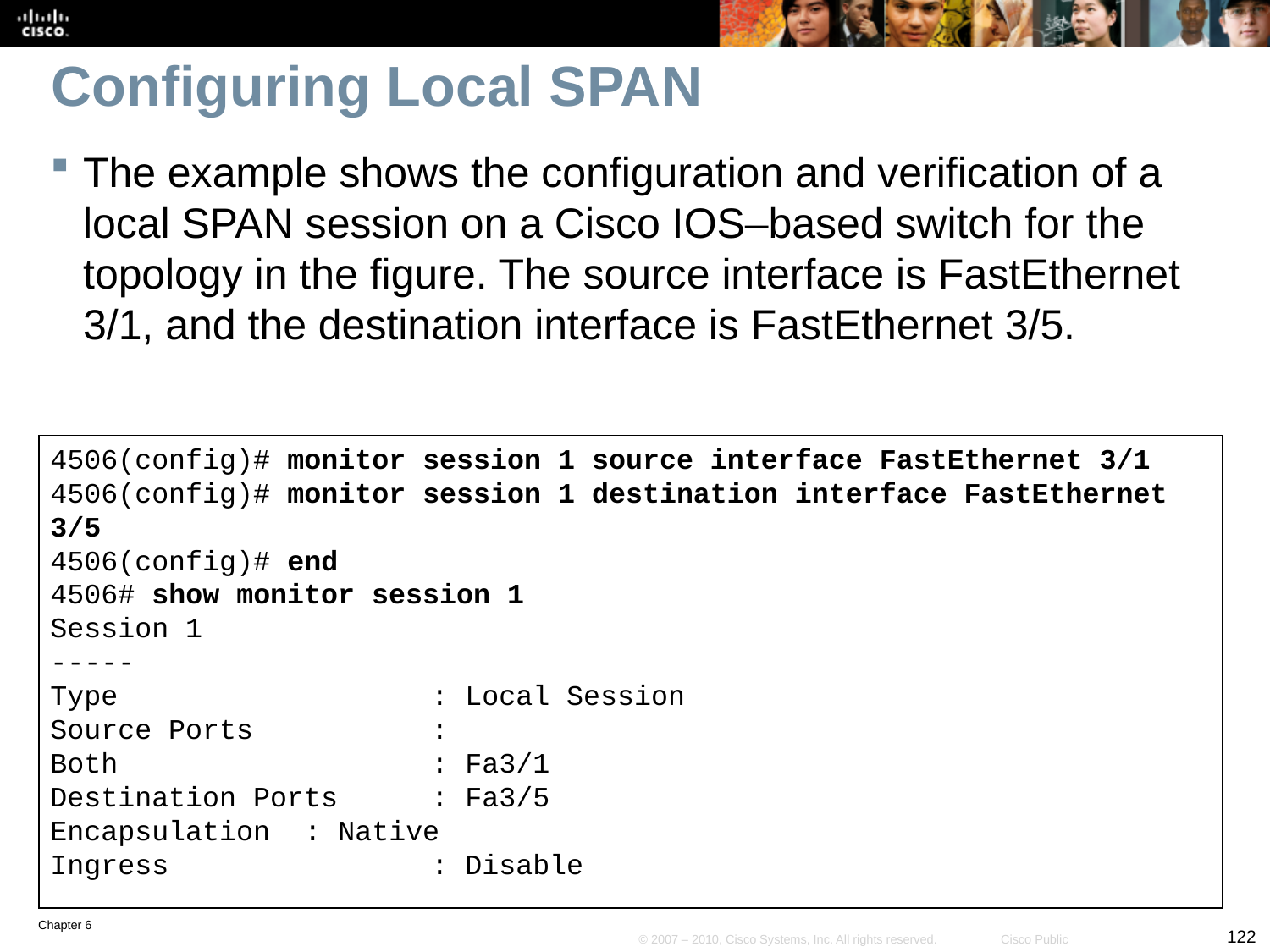

# Configuring Local SPAN
The example shows the configuration and verification of a local SPAN session on a Cisco IOS–based switch for the topology in the figure. The source interface is FastEthernet 3/1, and the destination interface is FastEthernet 3/5.
4506(config)# monitor session 1 source interface FastEthernet 3/1
4506(config)# monitor session 1 destination interface FastEthernet 3/5
4506(config)# end
4506# show monitor session 1
Session 1
-----
Type 			: Local Session
Source Ports 		:
Both 			: Fa3/1
Destination Ports 	: Fa3/5
Encapsulation 	: Native
Ingress 		: Disable